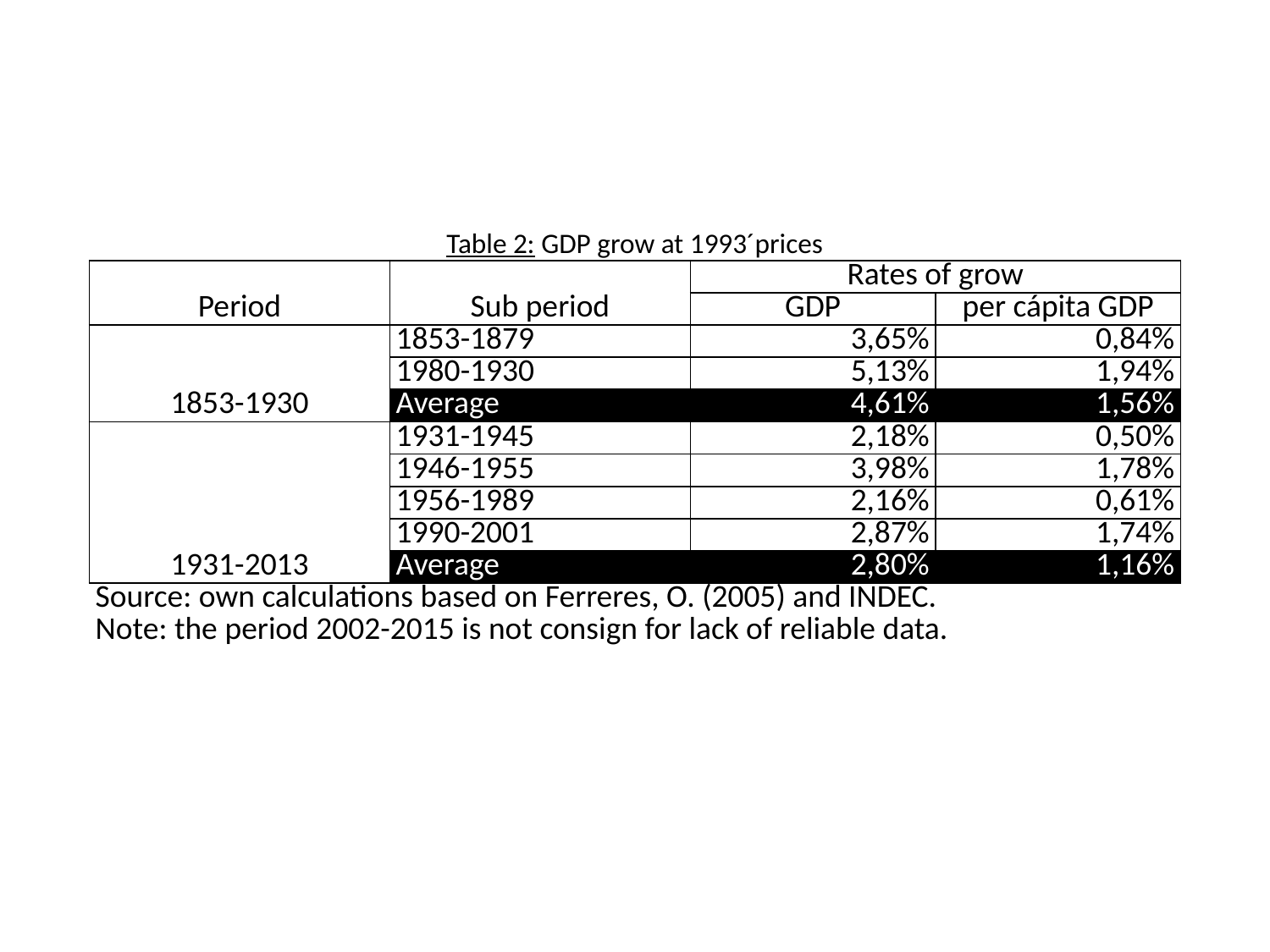

| Table 2: GDP grow at 1993´prices |  |  |  |
| --- | --- | --- | --- |
| Period | Sub period | Rates of grow |  |
|  |  | GDP | per cápita GDP |
| 1853-1930 | 1853-1879 | 3,65% | 0,84% |
|  | 1980-1930 | 5,13% | 1,94% |
|  | Average | 4,61% | 1,56% |
| 1931-2013 | 1931-1945 | 2,18% | 0,50% |
|  | 1946-1955 | 3,98% | 1,78% |
|  | 1956-1989 | 2,16% | 0,61% |
|  | 1990-2001 | 2,87% | 1,74% |
|  | Average | 2,80% | 1,16% |
| Source: own calculations based on Ferreres, O. (2005) and INDEC. |  |  |  |
| Note: the period 2002-2015 is not consign for lack of reliable data. |  |  |  |
|  |  |  |  |